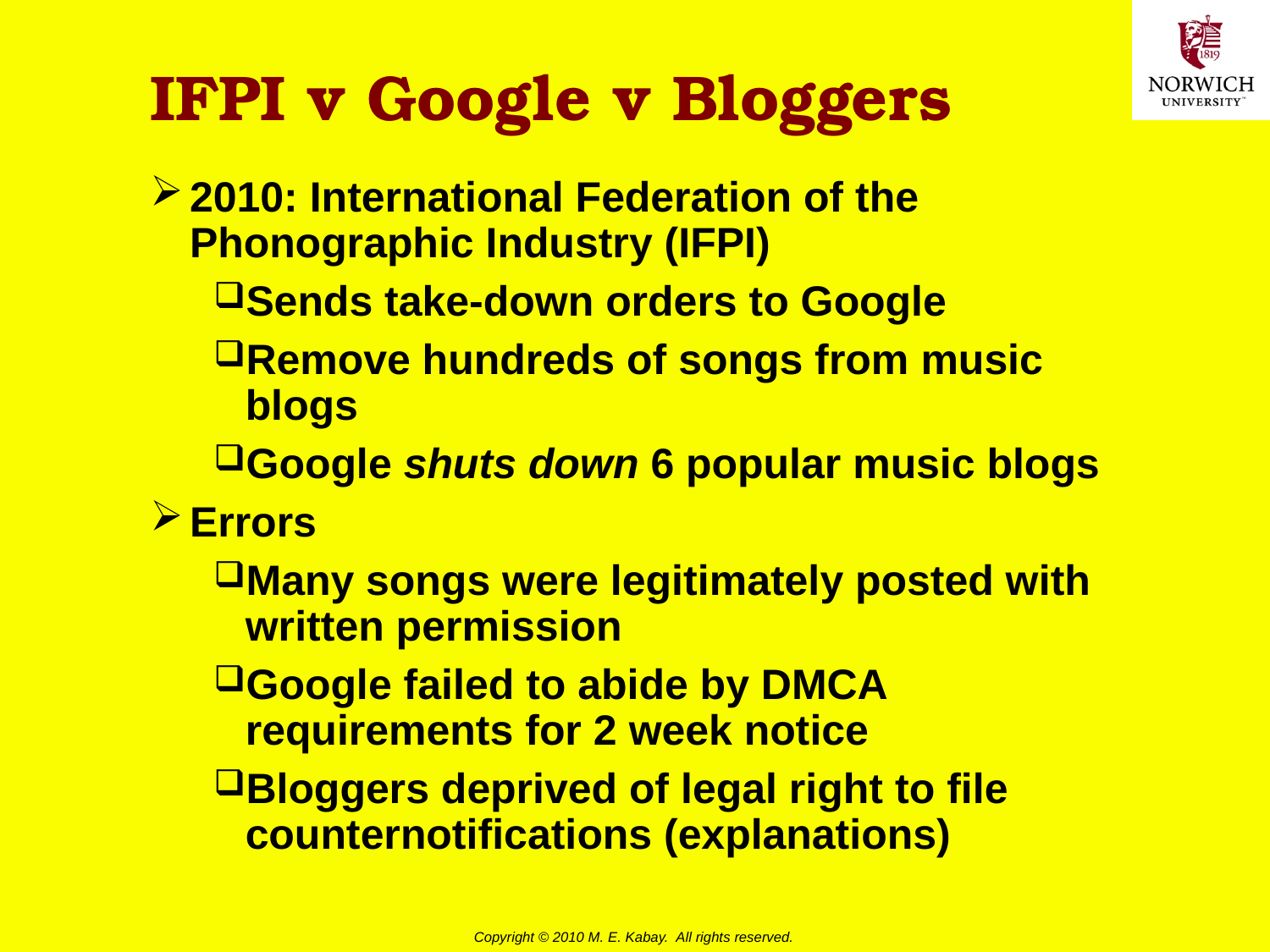

# IFPI v Google v Bloggers
2010: International Federation of the Phonographic Industry (IFPI)
Sends take-down orders to Google
Remove hundreds of songs from music blogs
Google shuts down 6 popular music blogs
Errors
Many songs were legitimately posted with written permission
Google failed to abide by DMCA requirements for 2 week notice
Bloggers deprived of legal right to file counternotifications (explanations)